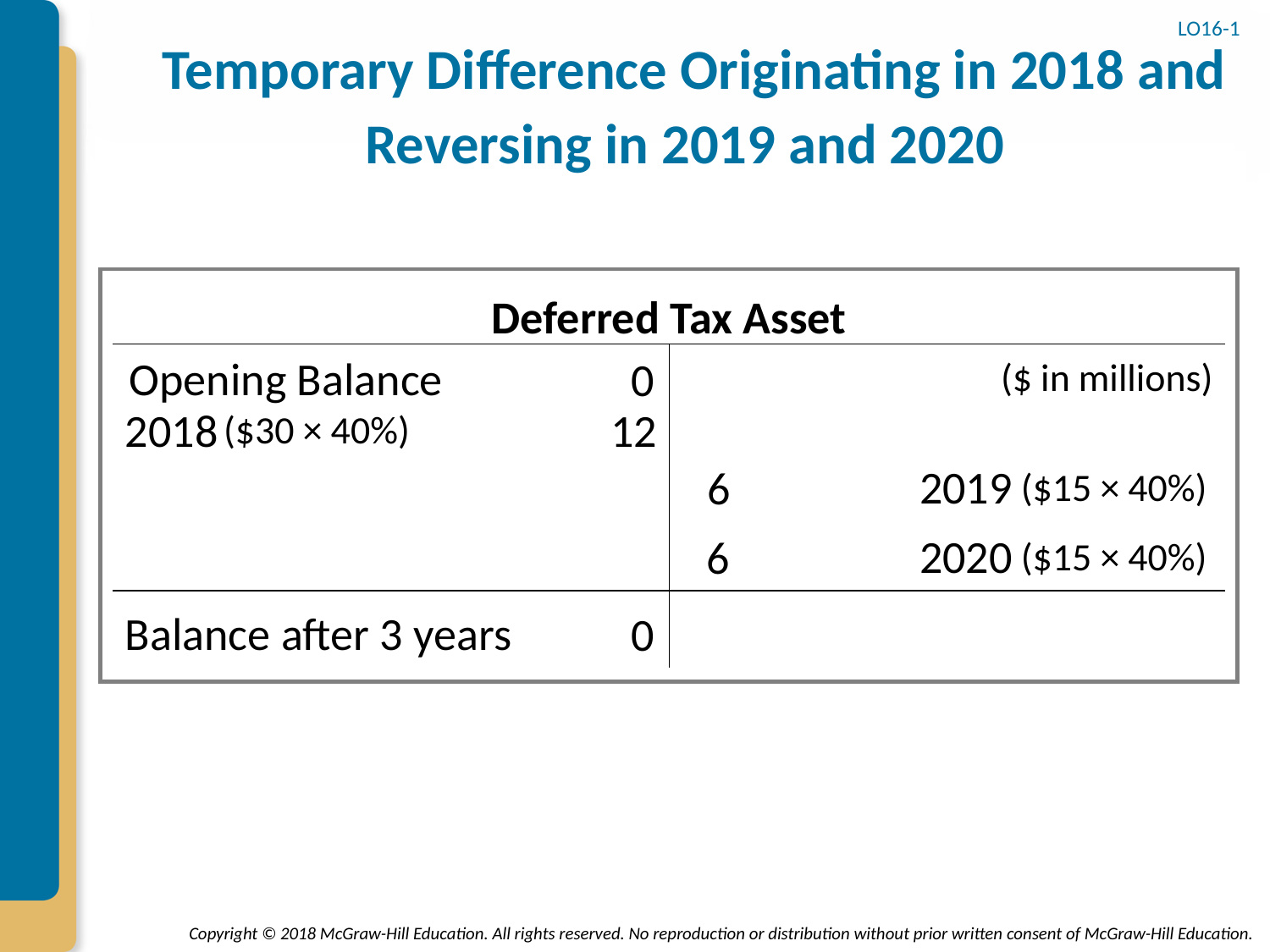

# Temporary Difference Originating in 2018 and Reversing in 2019 and 2020
LO16-1

Deferred Tax Asset
 Opening Balance
0
($ in millions)
2018
12
($30 × 40%)
6
2019
($15 × 40%)
6
2020
($15 × 40%)
Balance after 3 years
0